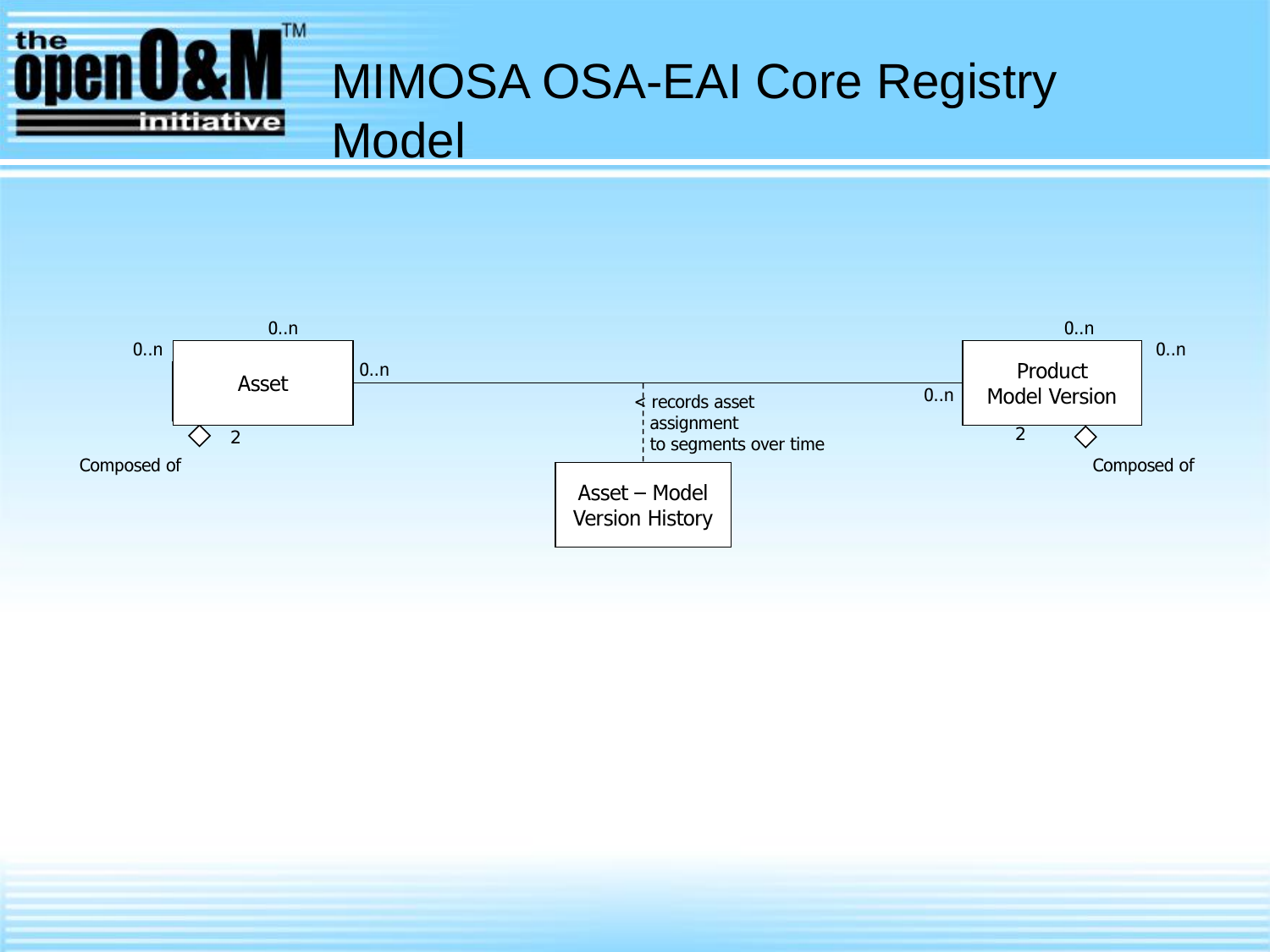

# MIMOSA OSA-EAI Core Registry Model
0..n
0..n
0..n
0..n
Asset
Product
Model Version
0..n

0..n

< records asset
   assignment
   to segments over time

2
2

Composed of
Composed of
Asset – Model Version History